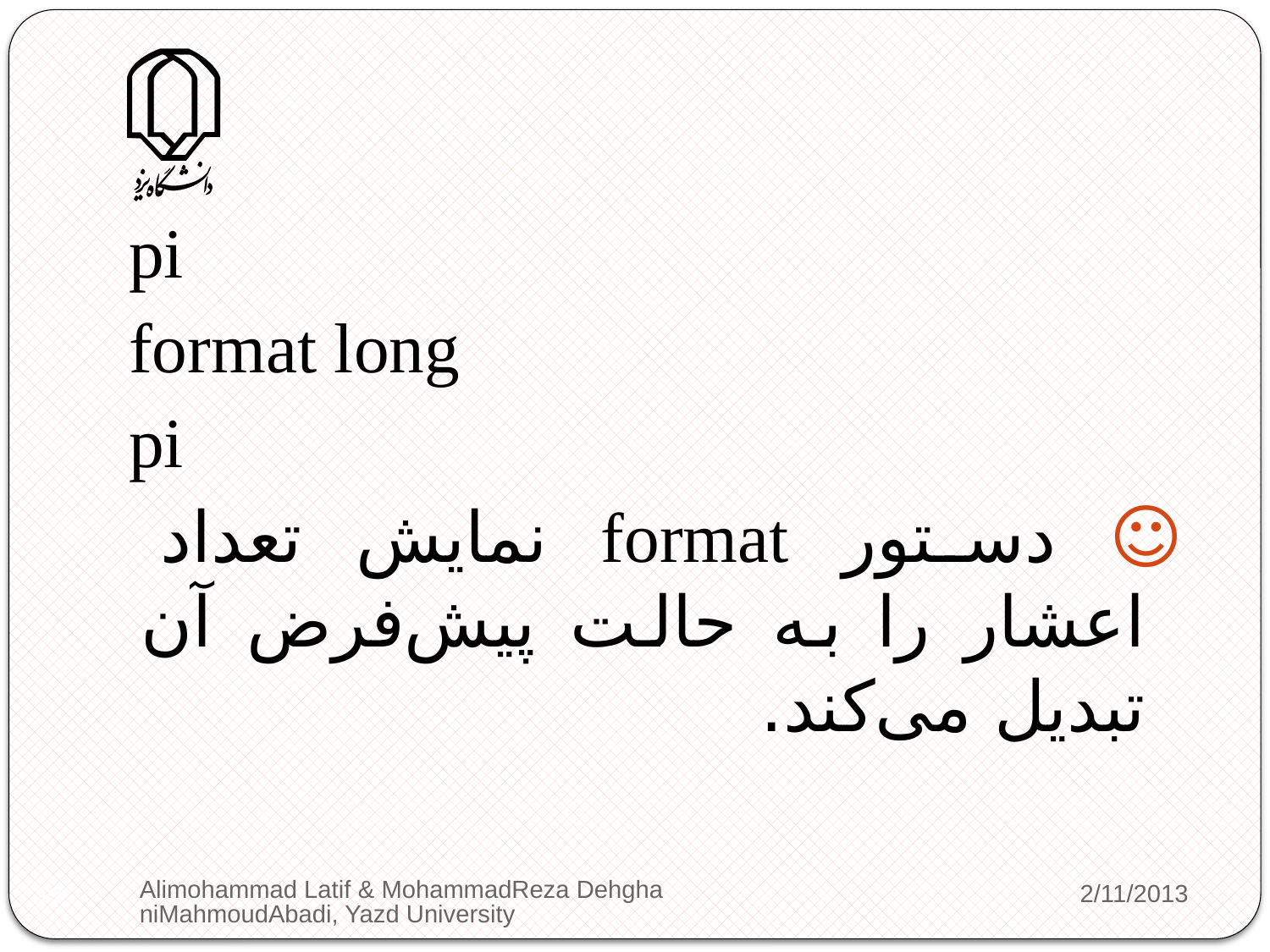

pi
format long
pi
☺ دستور format نمایش تعداد اعشار را به حالت پیش‌فرض آن تبدیل می‌کند.
Alimohammad Latif & MohammadReza DehghaniMahmoudAbadi, Yazd University
2/11/2013
95